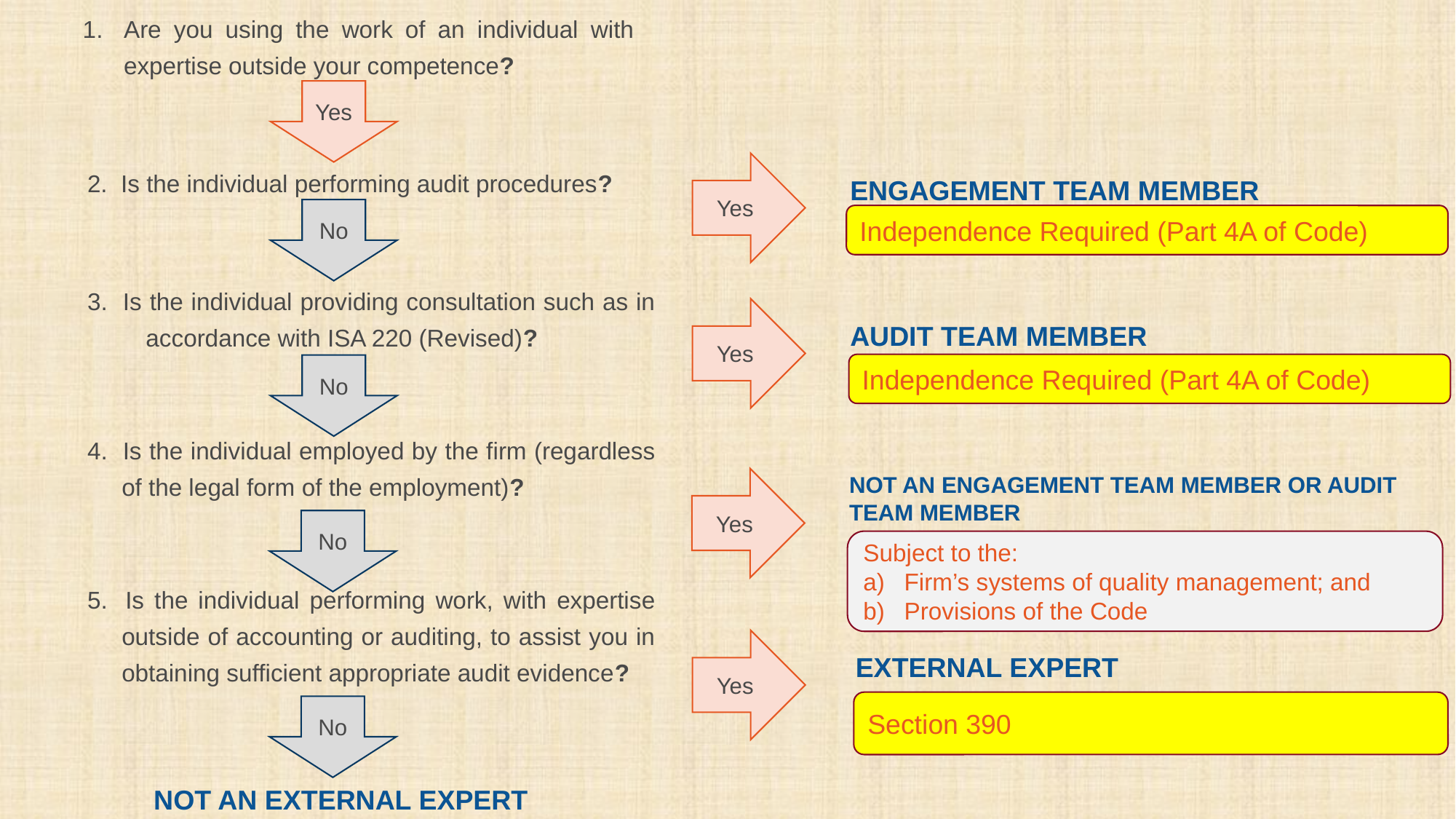

Are you using the work of an individual with expertise outside your competence?

Yes
2.  Is the individual performing audit procedures?
ENGAGEMENT TEAM MEMBER
Yes
No
Independence Required (Part 4A of Code)
3. 	Is the individual providing consultation such as in  accordance with ISA 220 (Revised)?
AUDIT TEAM MEMBER
Yes
Independence Required (Part 4A of Code)
No
4. 	Is the individual employed by the firm (regardless of the legal form of the employment)?
NOT AN ENGAGEMENT TEAM MEMBER OR AUDIT TEAM MEMBER
Yes
No
Subject to the:
Firm’s systems of quality management; and
Provisions of the Code
22
5. 	Is the individual performing work, with expertise outside of accounting or auditing, to assist you in obtaining sufficient appropriate audit evidence?
EXTERNAL EXPERT
Yes
Section 390
No
NOT AN EXTERNAL EXPERT